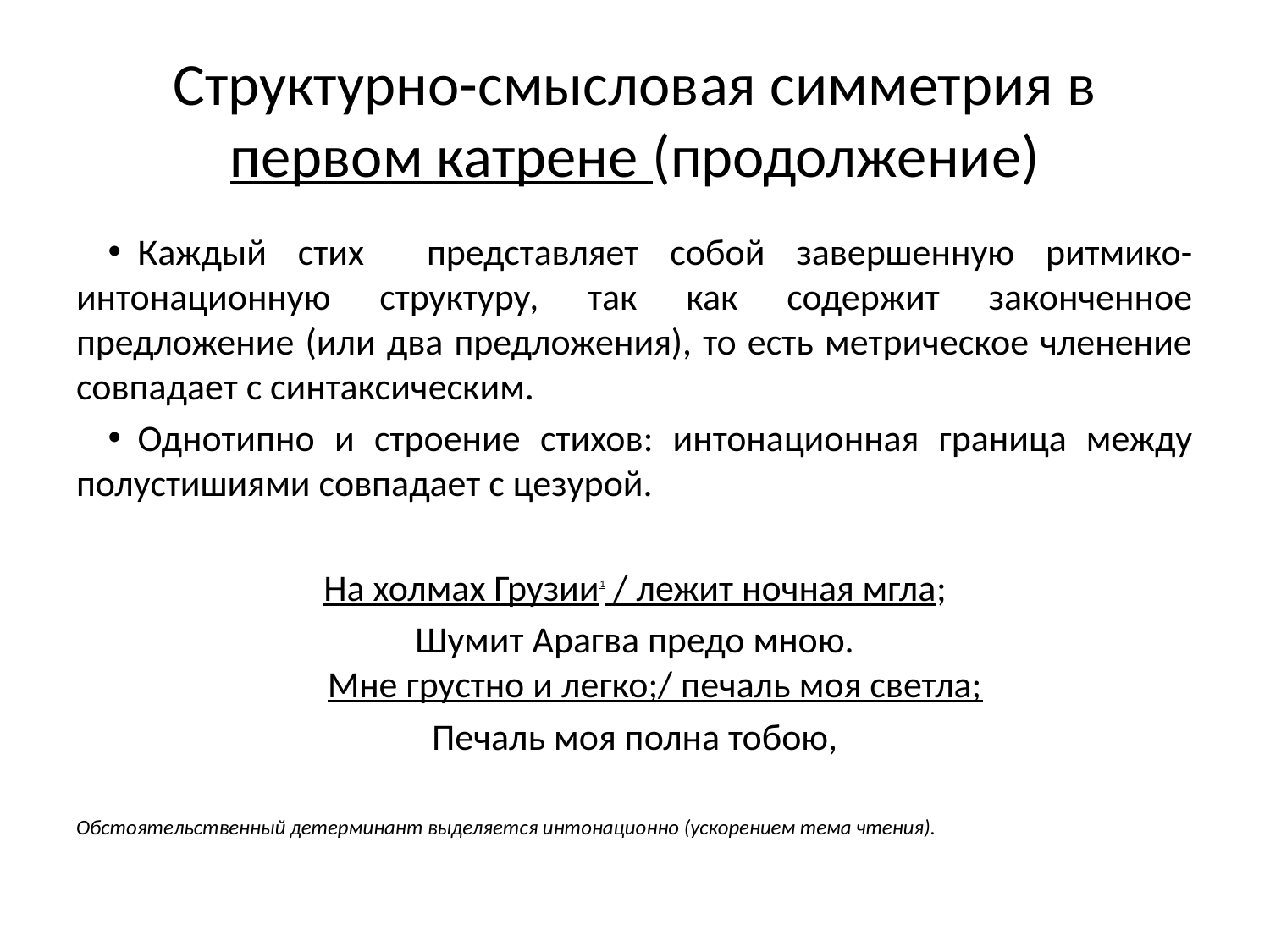

# Структурно-смысловая симметрия в первом катрене (продолжение)
Каждый стих  представляет собой завершенную ритмико-интонационную структуру, так как содержит законченное предложение (или два предложения), то есть метрическое членение совпадает с синтаксическим.
Однотипно и строение стихов: интонационная граница между полустишиями совпадает с цезурой.

На холмах Грузии1 / лежит ночная мгла;
Шумит Арагва предо мною.
Мне грустно и легко;/ печаль моя светла;
Печаль моя полна тобою,

Обстоятельственный детерминант выделяется интонационно (ускорением тема чтения).